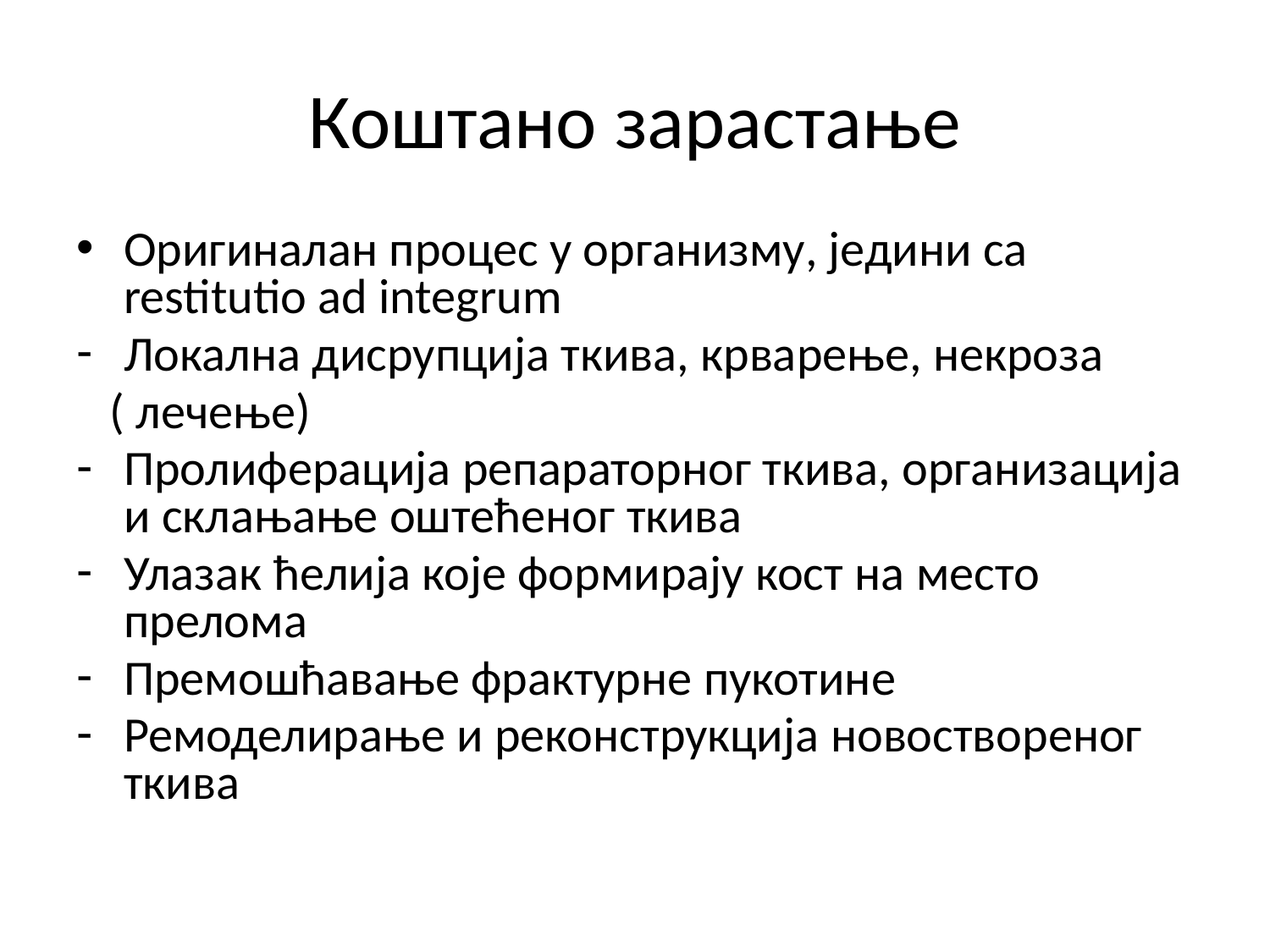

# Коштано зарастање
Оригиналан процес у организму, једини са restitutio ad integrum
Локална дисрупција ткива, крварење, некроза
   ( лечење)
Пролиферација репараторног ткива, организација и склањање оштећеног ткива
Улазак ћелија које формирају кост на место прелома
Премошћавање фрактурне пукотине
Ремоделирање и реконструкција новоствореног ткива